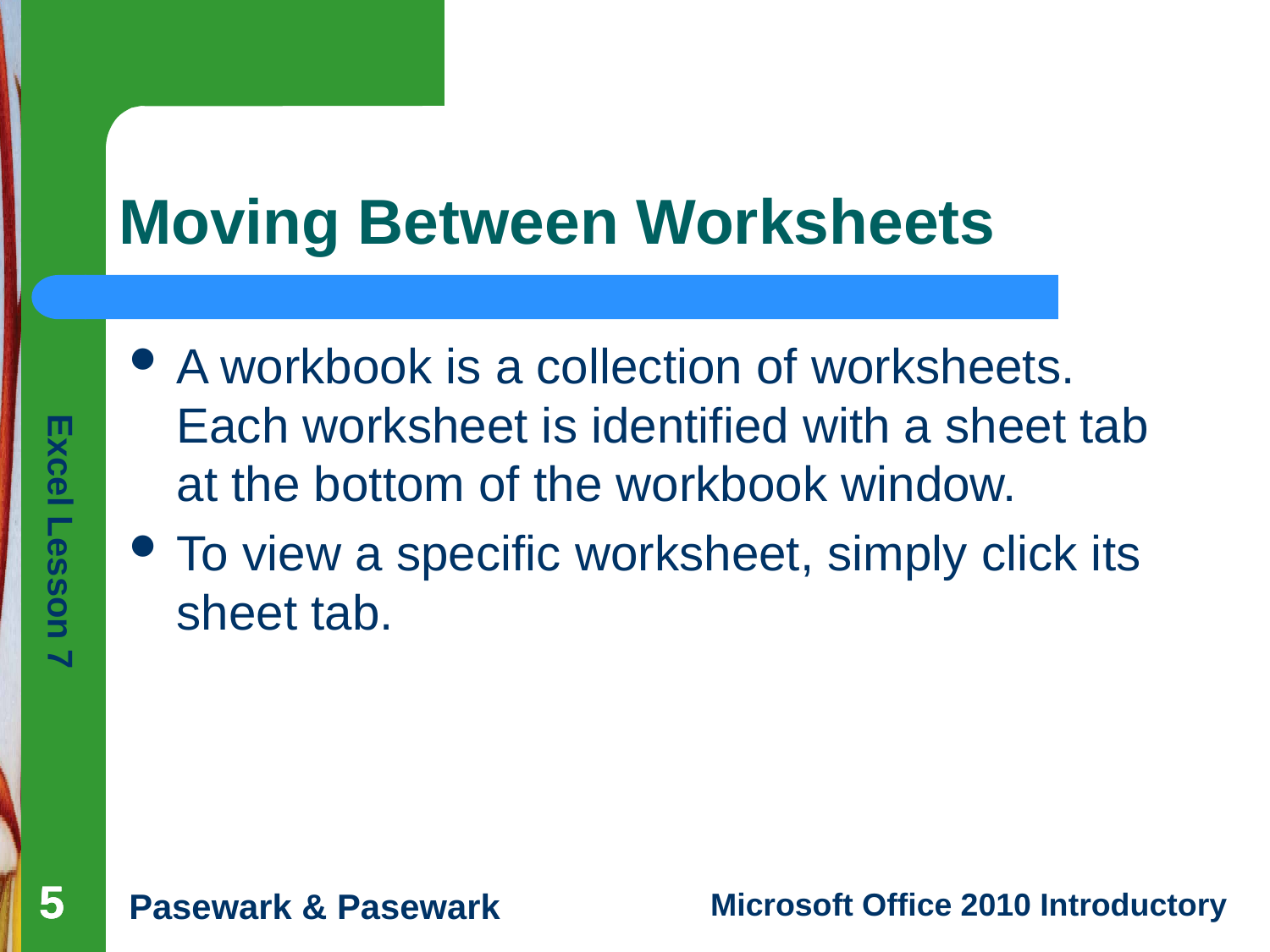

# Moving Between Worksheets
A workbook is a collection of worksheets. Each worksheet is identified with a sheet tab at the bottom of the workbook window.
To view a specific worksheet, simply click its sheet tab.
5
5
5